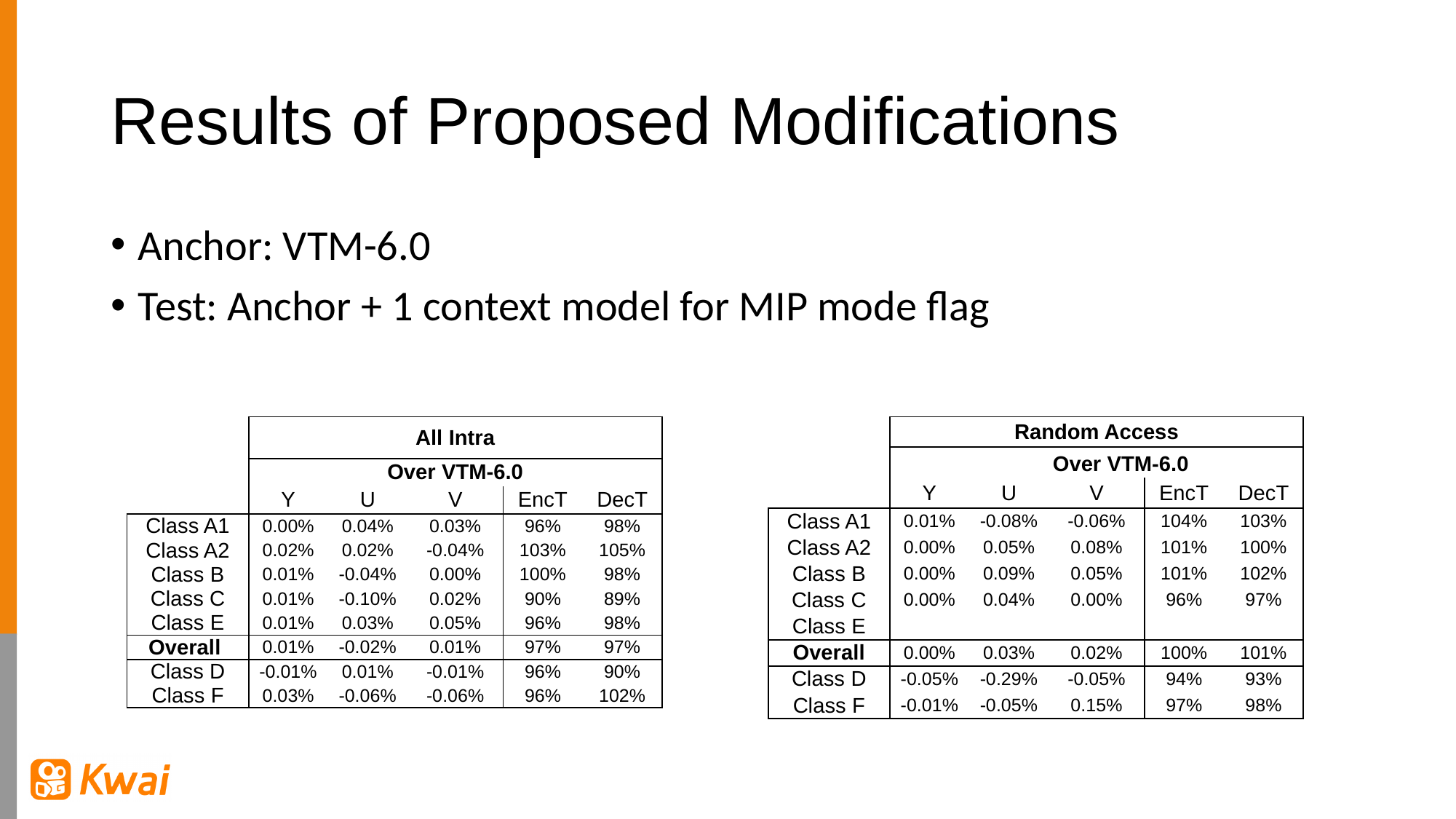

# Results of Proposed Modifications
Anchor: VTM-6.0
Test: Anchor + 1 context model for MIP mode flag

|  |  |  | All Intra |  |  |
| --- | --- | --- | --- | --- | --- |
|  | Over VTM-6.0 |  |  |  |  |
|  | Y | U | V | EncT | DecT |
| Class A1 | 0.00% | 0.04% | 0.03% | 96% | 98% |
| Class A2 | 0.02% | 0.02% | -0.04% | 103% | 105% |
| Class B | 0.01% | -0.04% | 0.00% | 100% | 98% |
| Class C | 0.01% | -0.10% | 0.02% | 90% | 89% |
| Class E | 0.01% | 0.03% | 0.05% | 96% | 98% |
| Overall | 0.01% | -0.02% | 0.01% | 97% | 97% |
| Class D | -0.01% | 0.01% | -0.01% | 96% | 90% |
| Class F | 0.03% | -0.06% | -0.06% | 96% | 102% |
|  | Random Access |  |  |  |  |
| --- | --- | --- | --- | --- | --- |
|  | Over VTM-6.0 |  |  |  |  |
|  | Y | U | V | EncT | DecT |
| Class A1 | 0.01% | -0.08% | -0.06% | 104% | 103% |
| Class A2 | 0.00% | 0.05% | 0.08% | 101% | 100% |
| Class B | 0.00% | 0.09% | 0.05% | 101% | 102% |
| Class C | 0.00% | 0.04% | 0.00% | 96% | 97% |
| Class E |  |  |  |  |  |
| Overall | 0.00% | 0.03% | 0.02% | 100% | 101% |
| Class D | -0.05% | -0.29% | -0.05% | 94% | 93% |
| Class F | -0.01% | -0.05% | 0.15% | 97% | 98% |